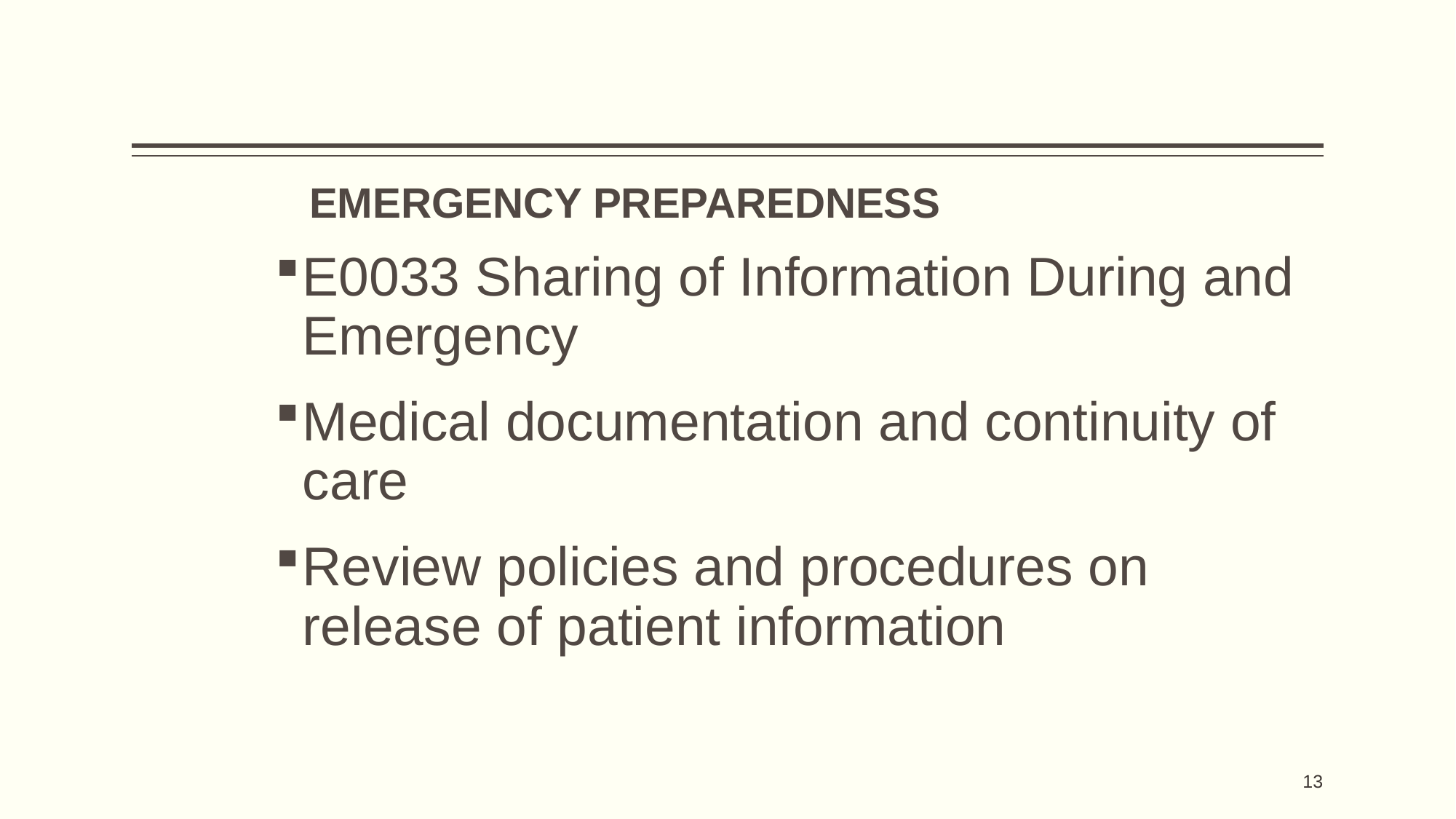

# EMERGENCY PREPAREDNESS

E0033 Sharing of Information During and Emergency
Medical documentation and continuity of care
Review policies and procedures on release of patient information
13